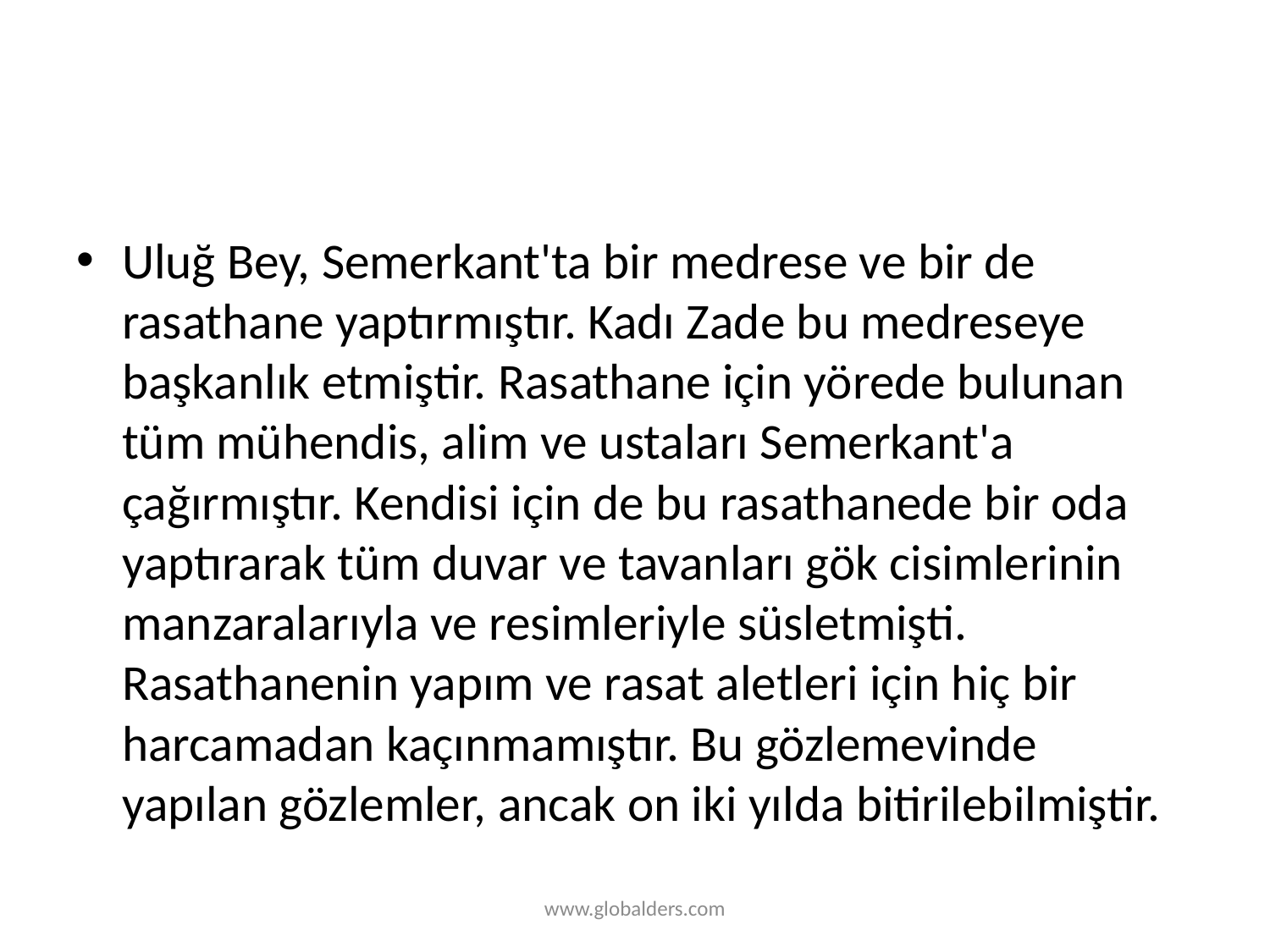

#
Uluğ Bey, Semerkant'ta bir medrese ve bir de rasathane yaptırmıştır. Kadı Zade bu medreseye başkanlık etmiştir. Rasathane için yörede bulunan tüm mühendis, alim ve ustaları Semerkant'a çağırmıştır. Kendisi için de bu rasathanede bir oda yaptırarak tüm duvar ve tavanları gök cisimlerinin manzaralarıyla ve resimleriyle süsletmişti. Rasathanenin yapım ve rasat aletleri için hiç bir harcamadan kaçınmamıştır. Bu gözlemevinde yapılan gözlemler, ancak on iki yılda bitirilebilmiştir.
www.globalders.com